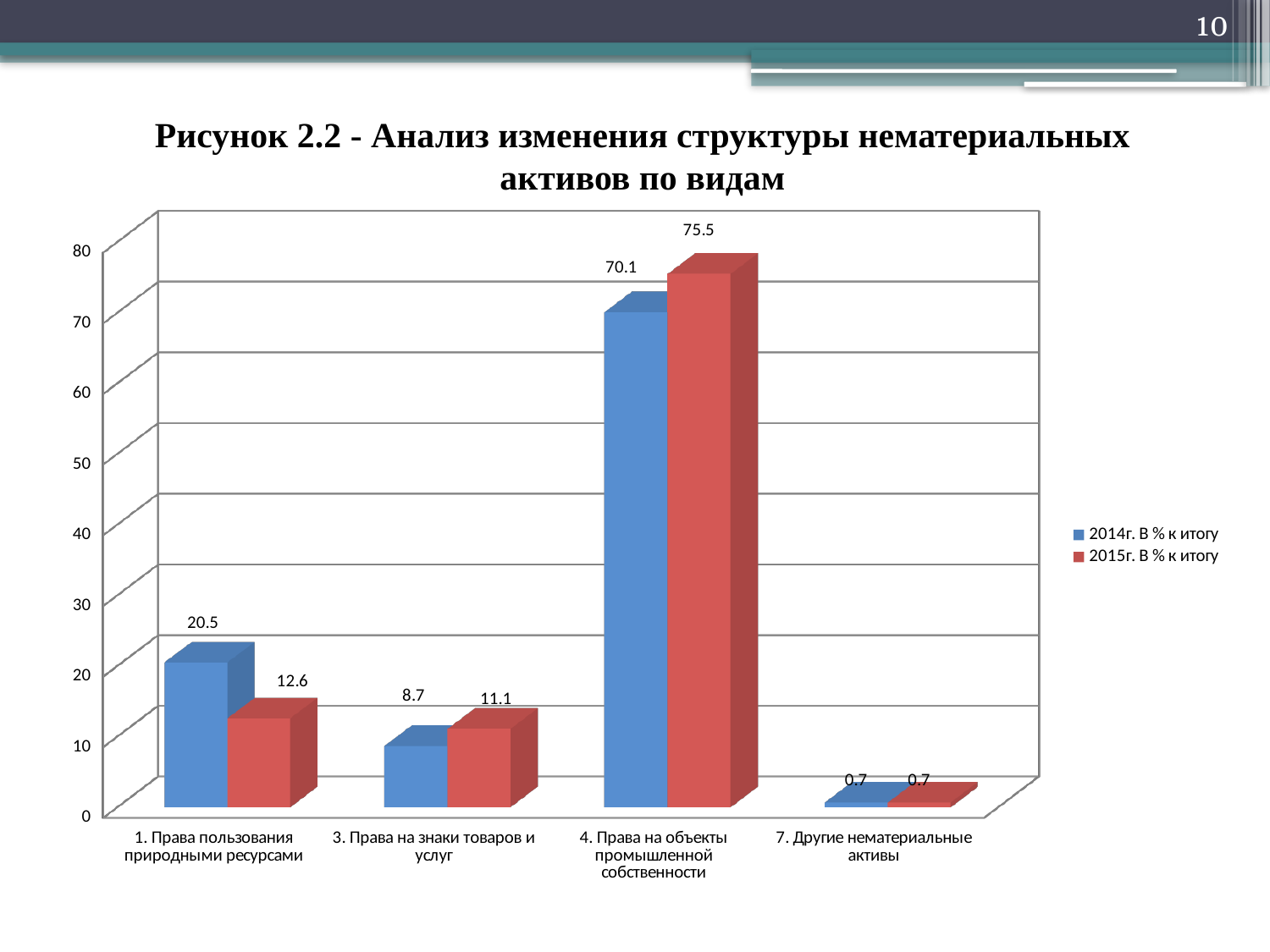

10
Рисунок 2.2 - Анализ изменения структуры нематериальных активов по видам

[unsupported chart]